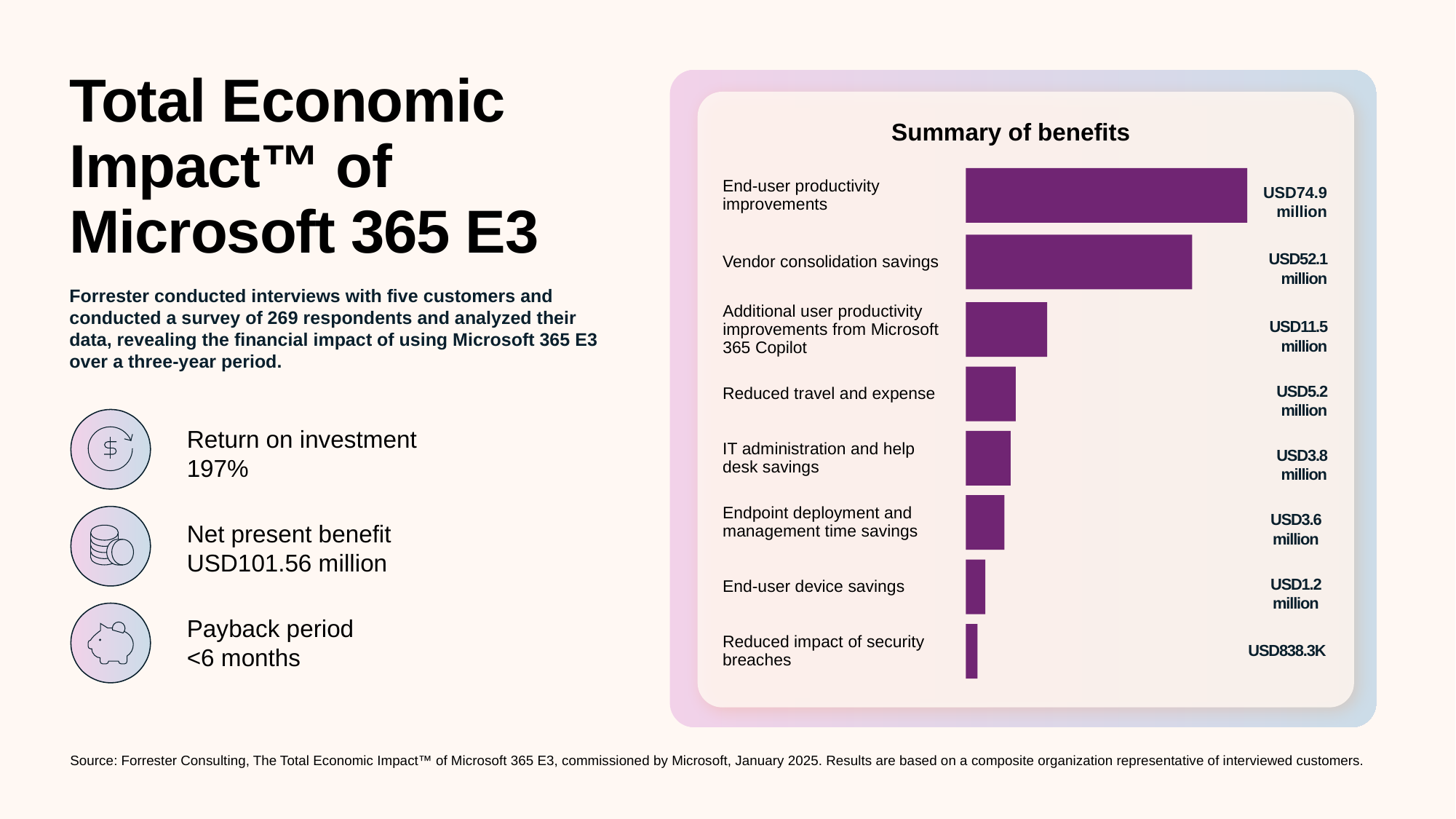

Total Economic 
Impact™ of
Microsoft 365 E3
Forrester conducted interviews with five customers and conducted a survey of 269 respondents and analyzed their data, revealing the financial impact of using Microsoft 365 E3 over a three-year period.

Summary of benefits

End-user productivity improvements
USD74.9
million

USD52.1 million
Vendor consolidation savings

Additional user productivity improvements from Microsoft 365 Copilot
USD11.5 million

USD5.2 million
Reduced travel and expense

Return on investment 197%
Net present benefit USD101.56 million
Payback period
<6 months

IT administration and help desk savings
USD3.8 million

Endpoint deployment and management time savings

USD3.6 million

USD1.2 million
End-user device savings

Reduced impact of security breaches
USD838.3K
Source: Forrester Consulting, The Total Economic Impact™ of Microsoft 365 E3, commissioned by Microsoft, January 2025. Results are based on a composite organization representative of interviewed customers.